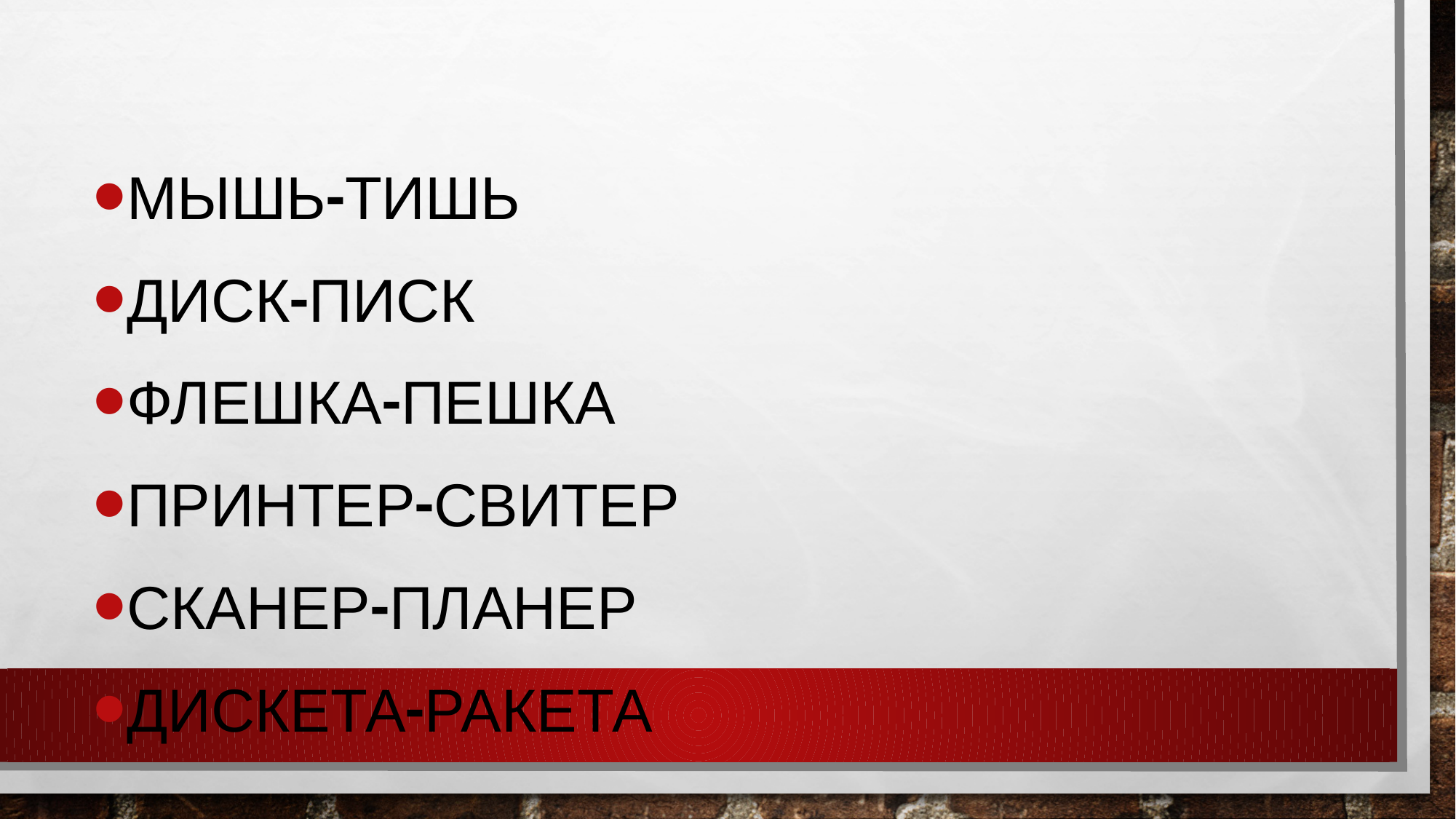

#
Мышь-тишь
Диск-писк
Флешка-пешка
Принтер-свитер
Сканер-планер
Дискета-ракета